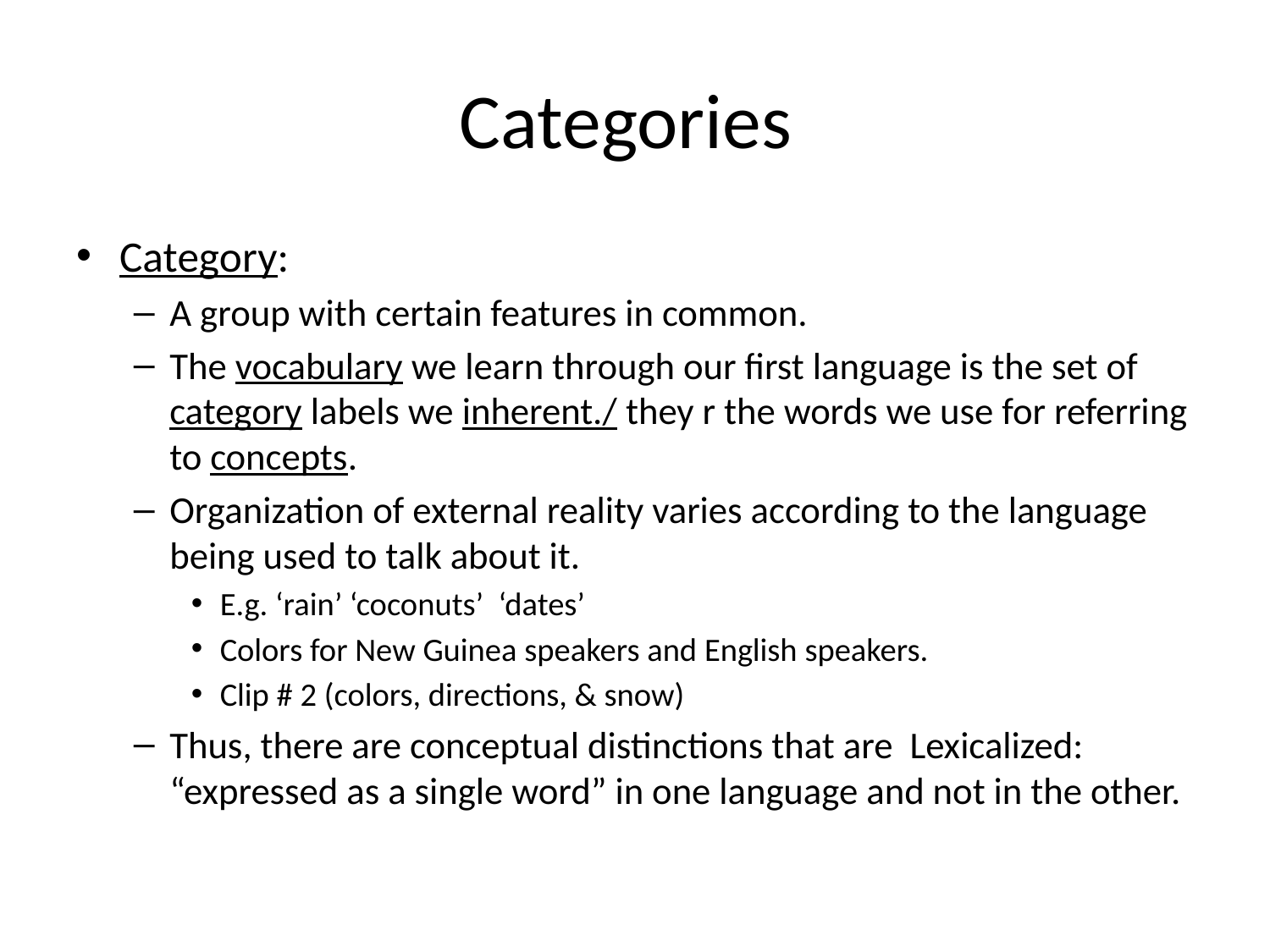

# Categories
Category:
A group with certain features in common.
The vocabulary we learn through our first language is the set of category labels we inherent./ they r the words we use for referring to concepts.
Organization of external reality varies according to the language being used to talk about it.
E.g. ‘rain’ ‘coconuts’  ‘dates’
Colors for New Guinea speakers and English speakers.
Clip # 2 (colors, directions, & snow)
Thus, there are conceptual distinctions that are  Lexicalized: “expressed as a single word” in one language and not in the other.